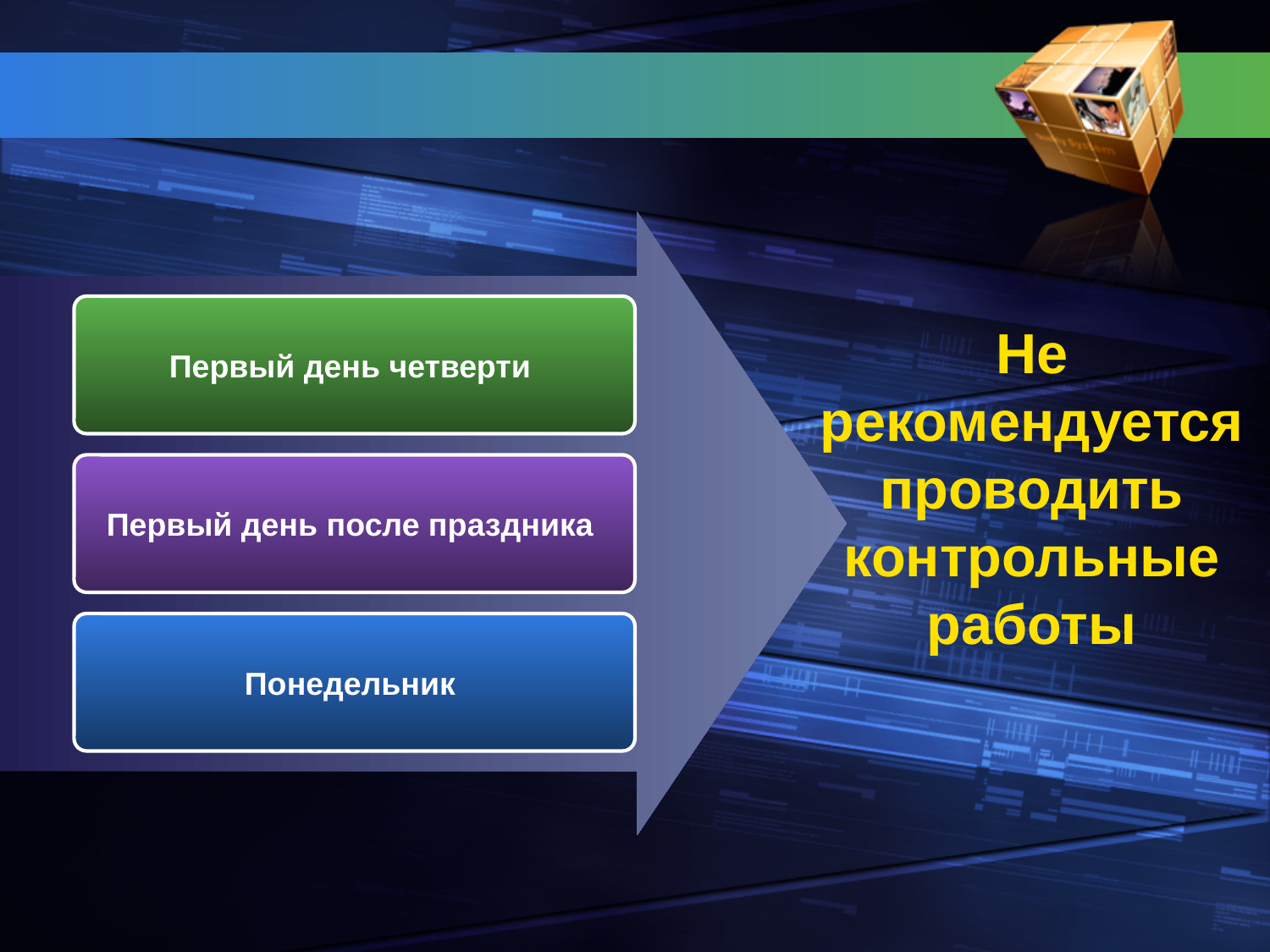

#

Первый день четверти
Не рекомендуется проводить контрольные работы
Первый день после праздника
Понедельник